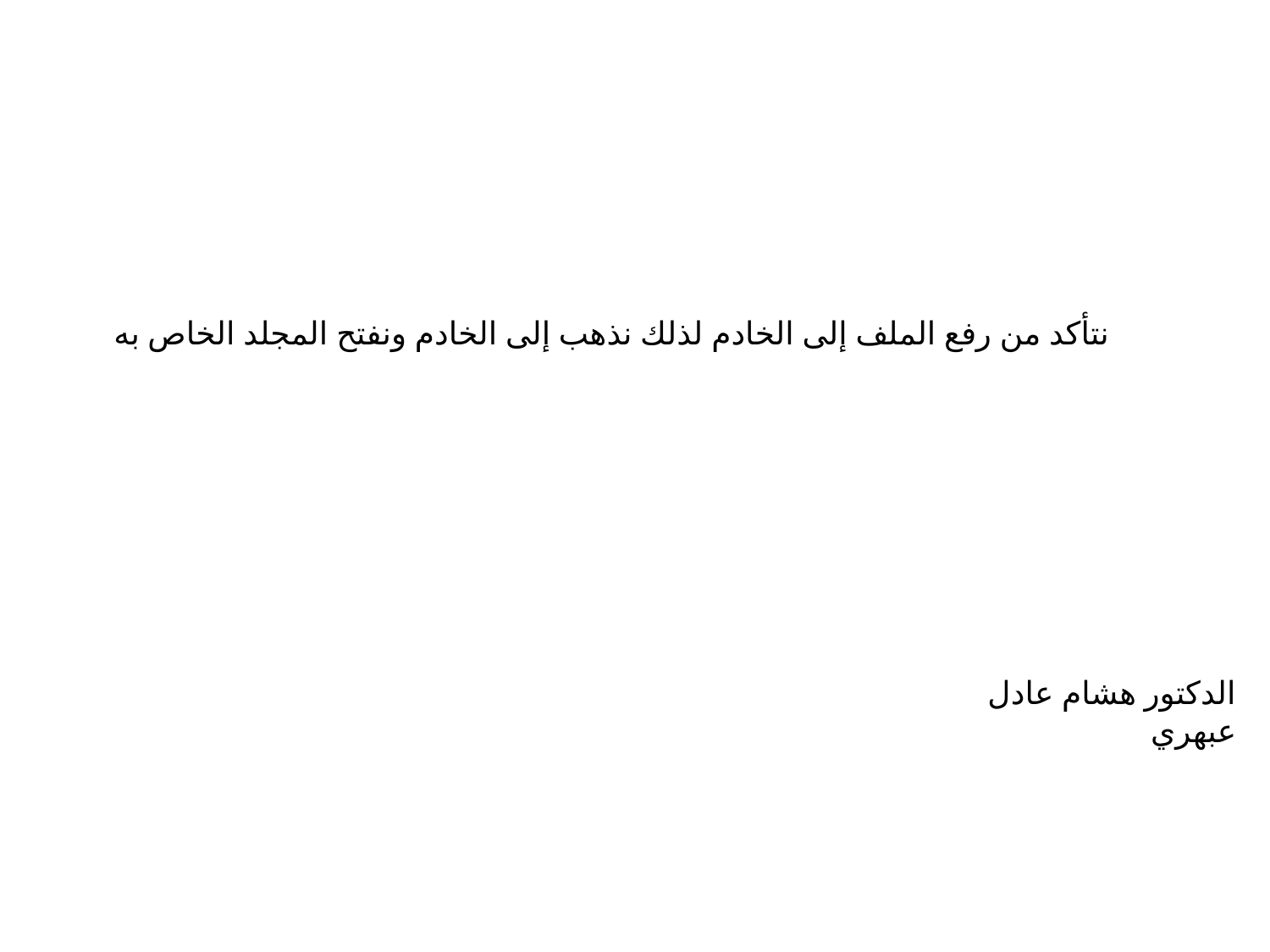

نتأكد من رفع الملف إلى الخادم لذلك نذهب إلى الخادم ونفتح المجلد الخاص به
الدكتور هشام عادل عبهري